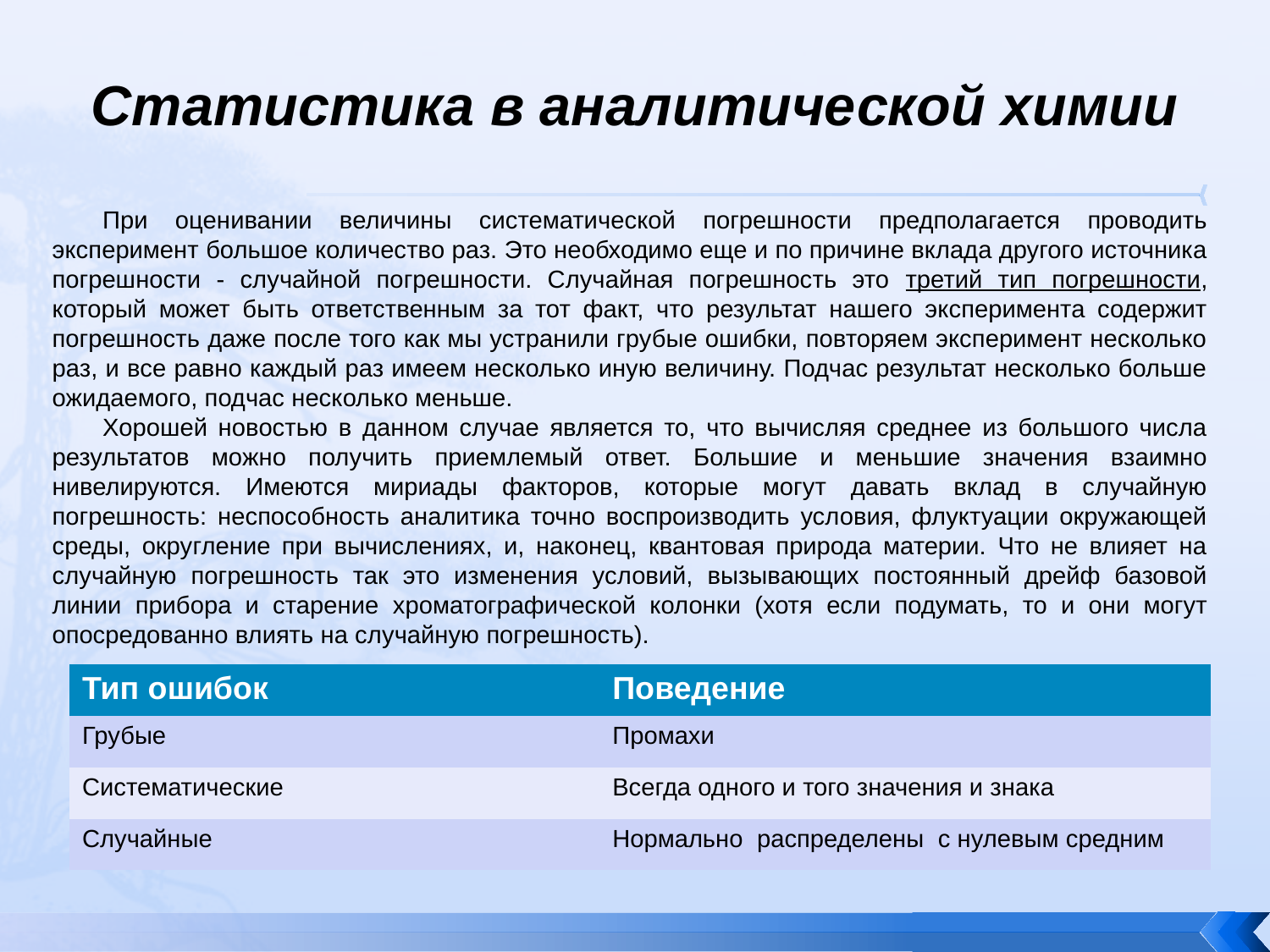

# Статистика в аналитической химии
При оценивании величины систематической погрешности предполагается проводить эксперимент большое количество раз. Это необходимо еще и по причине вклада другого источника погрешности - случайной погрешности. Случайная погрешность это третий тип погрешности, который может быть ответственным за тот факт, что результат нашего эксперимента содержит погрешность даже после того как мы устранили грубые ошибки, повторяем эксперимент несколько раз, и все равно каждый раз имеем несколько иную величину. Подчас результат несколько больше ожидаемого, подчас несколько меньше.
Хорошей новостью в данном случае является то, что вычисляя среднее из большого числа результатов можно получить приемлемый ответ. Большие и меньшие значения взаимно нивелируются. Имеются мириады факторов, которые могут давать вклад в случайную погрешность: неспособность аналитика точно воспроизводить условия, флуктуации окружающей среды, округление при вычислениях, и, наконец, квантовая природа материи. Что не влияет на случайную погрешность так это изменения условий, вызывающих постоянный дрейф базовой линии прибора и старение хроматографической колонки (хотя если подумать, то и они могут опосредованно влиять на случайную погрешность).
| Тип ошибок | Поведение |
| --- | --- |
| Грубые | Промахи |
| Систематические | Всегда одного и того значения и знака |
| Случайные | Нормально распределены с нулевым средним |